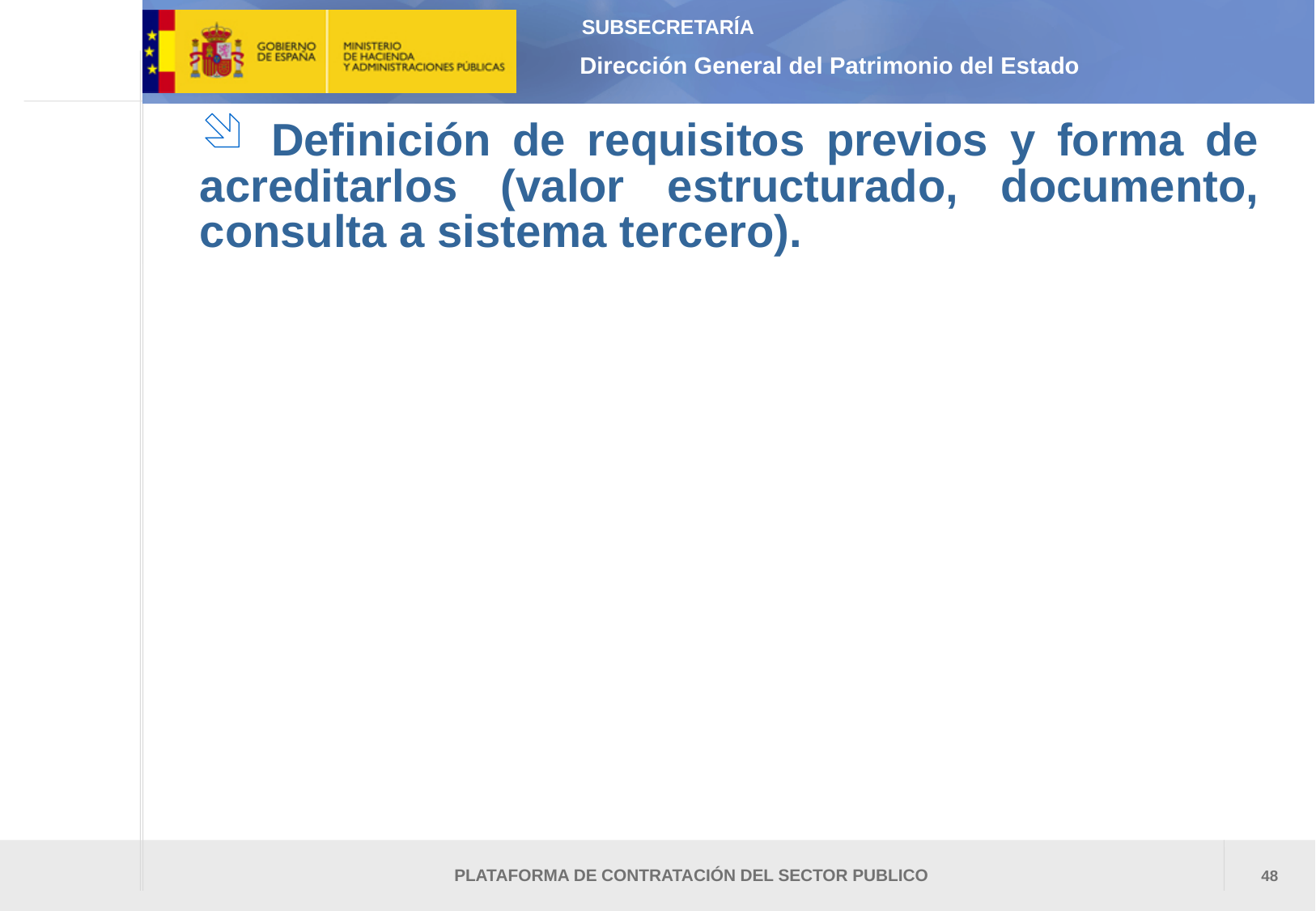

Definición de requisitos previos y forma de acreditarlos (valor estructurado, documento, consulta a sistema tercero).